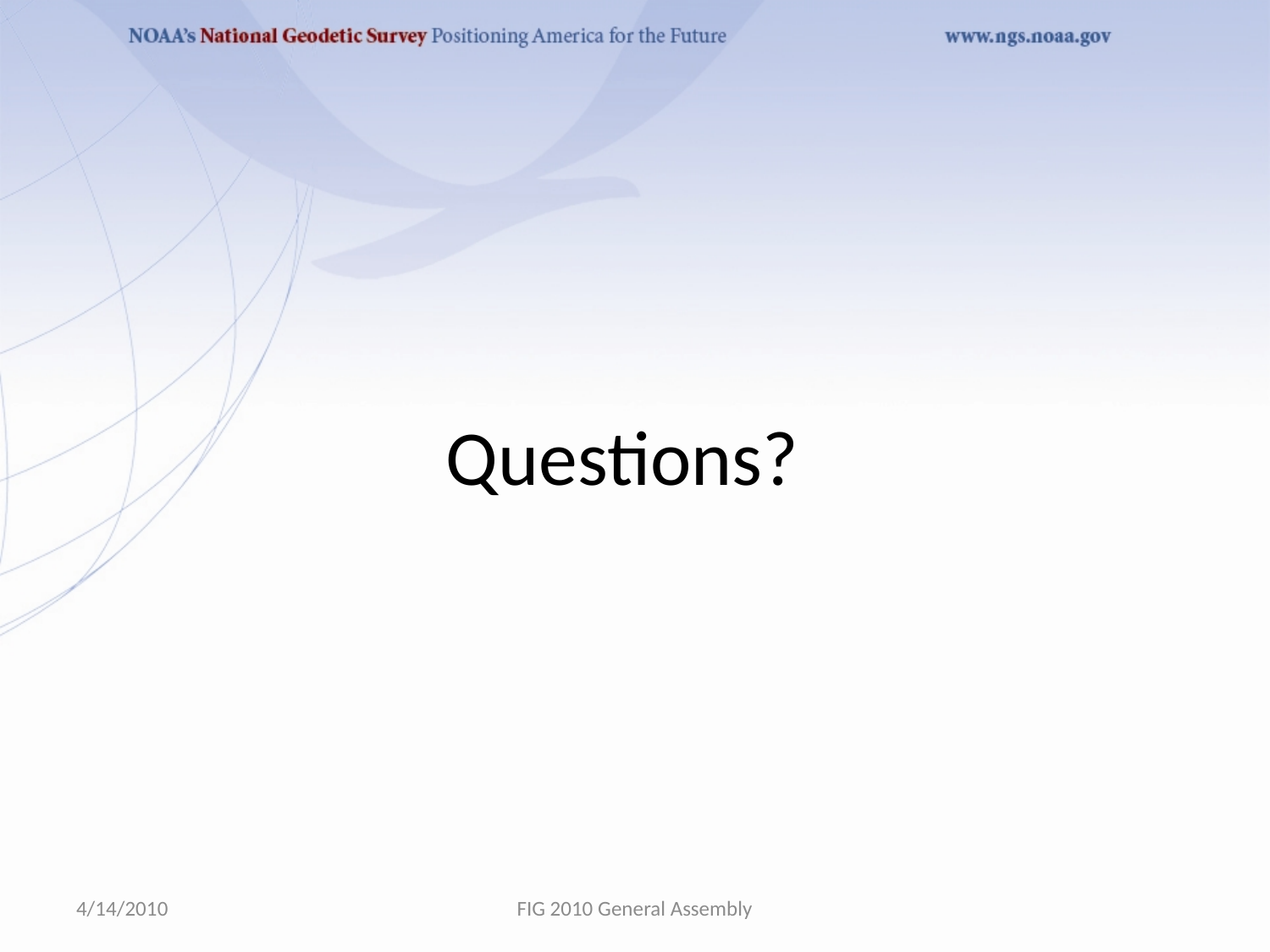

# Questions?
4/14/2010
FIG 2010 General Assembly